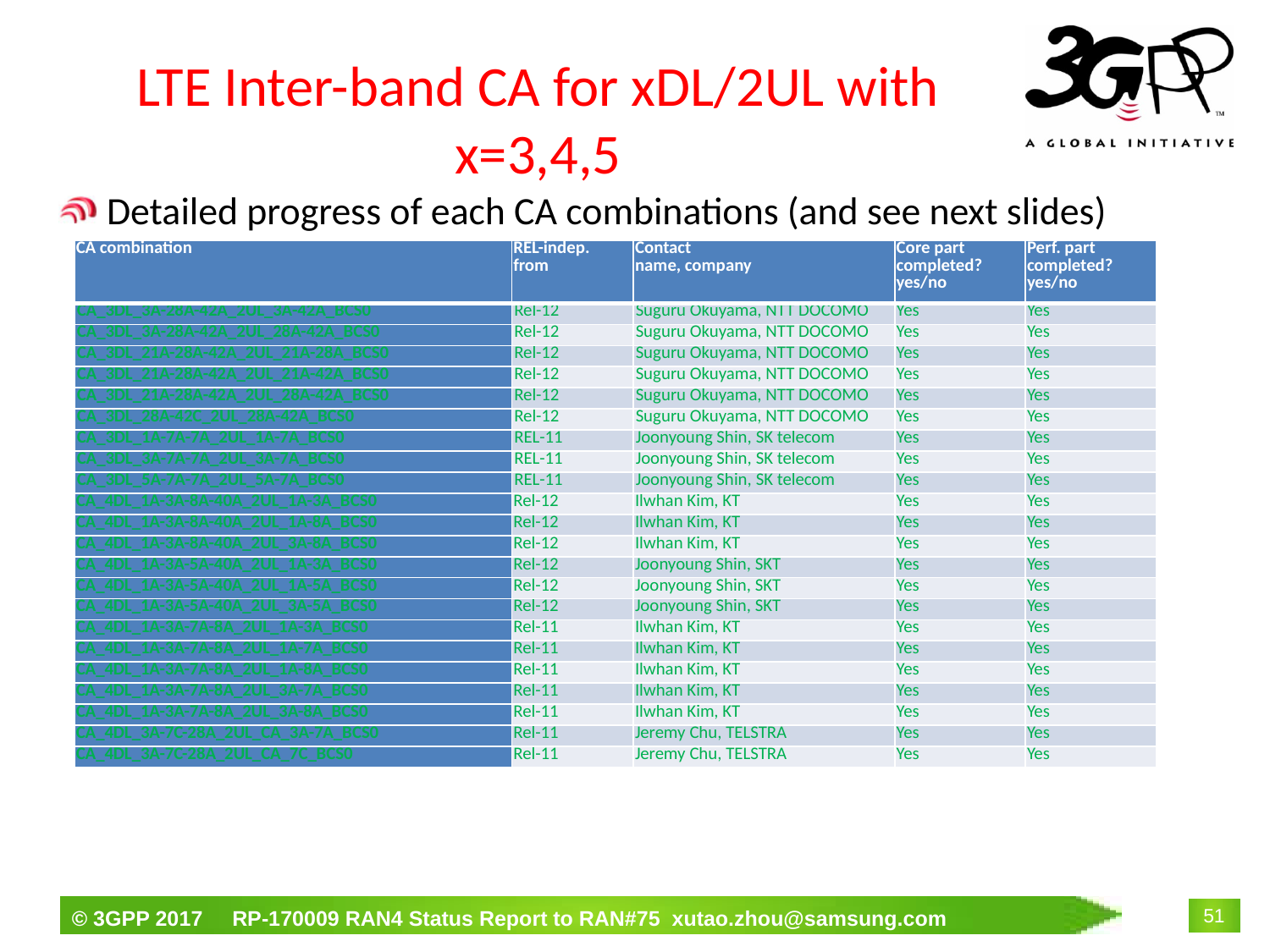

# LTE Inter-band CA for xDL/2UL with x=3,4,5
Detailed progress of each CA combinations (and see next slides)

| CA combination | REL-indep. from | Contact name, company | Core part completed? yes/no | Perf. part completed? yes/no |
| --- | --- | --- | --- | --- |
| CA\_3DL\_3A-28A-42A\_2UL\_3A-42A\_BCS0 | Rel-12 | Suguru Okuyama, NTT DOCOMO | Yes | Yes |
| CA\_3DL\_3A-28A-42A\_2UL\_28A-42A\_BCS0 | Rel-12 | Suguru Okuyama, NTT DOCOMO | Yes | Yes |
| CA\_3DL\_21A-28A-42A\_2UL\_21A-28A\_BCS0 | Rel-12 | Suguru Okuyama, NTT DOCOMO | Yes | Yes |
| CA\_3DL\_21A-28A-42A\_2UL\_21A-42A\_BCS0 | Rel-12 | Suguru Okuyama, NTT DOCOMO | Yes | Yes |
| CA\_3DL\_21A-28A-42A\_2UL\_28A-42A\_BCS0 | Rel-12 | Suguru Okuyama, NTT DOCOMO | Yes | Yes |
| CA\_3DL\_28A-42C\_2UL\_28A-42A\_BCS0 | Rel-12 | Suguru Okuyama, NTT DOCOMO | Yes | Yes |
| CA\_3DL\_1A-7A-7A\_2UL\_1A-7A\_BCS0 | REL-11 | Joonyoung Shin, SK telecom | Yes | Yes |
| CA\_3DL\_3A-7A-7A\_2UL\_3A-7A\_BCS0 | REL-11 | Joonyoung Shin, SK telecom | Yes | Yes |
| CA\_3DL\_5A-7A-7A\_2UL\_5A-7A\_BCS0 | REL-11 | Joonyoung Shin, SK telecom | Yes | Yes |
| CA\_4DL\_1A-3A-8A-40A\_2UL\_1A-3A\_BCS0 | Rel-12 | Ilwhan Kim, KT | Yes | Yes |
| CA\_4DL\_1A-3A-8A-40A\_2UL\_1A-8A\_BCS0 | Rel-12 | Ilwhan Kim, KT | Yes | Yes |
| CA\_4DL\_1A-3A-8A-40A\_2UL\_3A-8A\_BCS0 | Rel-12 | Ilwhan Kim, KT | Yes | Yes |
| CA\_4DL\_1A-3A-5A-40A\_2UL\_1A-3A\_BCS0 | Rel-12 | Joonyoung Shin, SKT | Yes | Yes |
| CA\_4DL\_1A-3A-5A-40A\_2UL\_1A-5A\_BCS0 | Rel-12 | Joonyoung Shin, SKT | Yes | Yes |
| CA\_4DL\_1A-3A-5A-40A\_2UL\_3A-5A\_BCS0 | Rel-12 | Joonyoung Shin, SKT | Yes | Yes |
| CA\_4DL\_1A-3A-7A-8A\_2UL\_1A-3A\_BCS0 | Rel-11 | Ilwhan Kim, KT | Yes | Yes |
| CA\_4DL\_1A-3A-7A-8A\_2UL\_1A-7A\_BCS0 | Rel-11 | Ilwhan Kim, KT | Yes | Yes |
| CA\_4DL\_1A-3A-7A-8A\_2UL\_1A-8A\_BCS0 | Rel-11 | Ilwhan Kim, KT | Yes | Yes |
| CA\_4DL\_1A-3A-7A-8A\_2UL\_3A-7A\_BCS0 | Rel-11 | Ilwhan Kim, KT | Yes | Yes |
| CA\_4DL\_1A-3A-7A-8A\_2UL\_3A-8A\_BCS0 | Rel-11 | Ilwhan Kim, KT | Yes | Yes |
| CA\_4DL\_3A-7C-28A\_2UL\_CA\_3A-7A\_BCS0 | Rel-11 | Jeremy Chu, TELSTRA | Yes | Yes |
| CA\_4DL\_3A-7C-28A\_2UL\_CA\_7C\_BCS0 | Rel-11 | Jeremy Chu, TELSTRA | Yes | Yes |